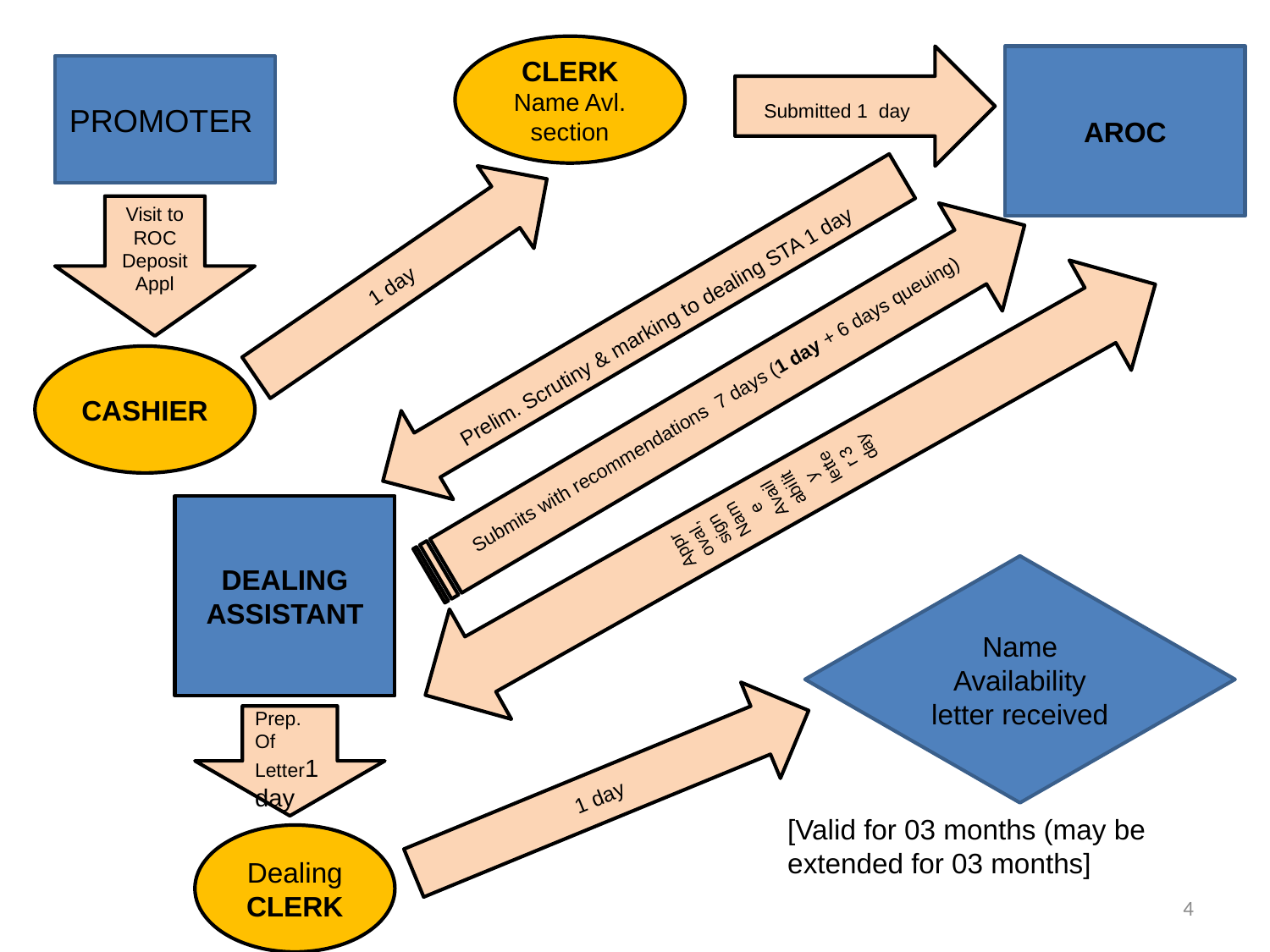

CLERK
Name Avl. section

   Submitted 1  day

AROC
PROMOTER
Approval, sign Name Availability letter 3 day

Visit to ROC
Deposit Appl

1 day

Prelim. Scrutiny & marking to dealing STA 1 day

Submits with recommendations  7 days (1 day + 6 days queuing)

CASHIER
DEALING ASSISTANT
Name Availability letter received

Prep. Of Letter1 day
1 day
[Valid for 03 months (may be extended for 03 months]
Dealing CLERK
4